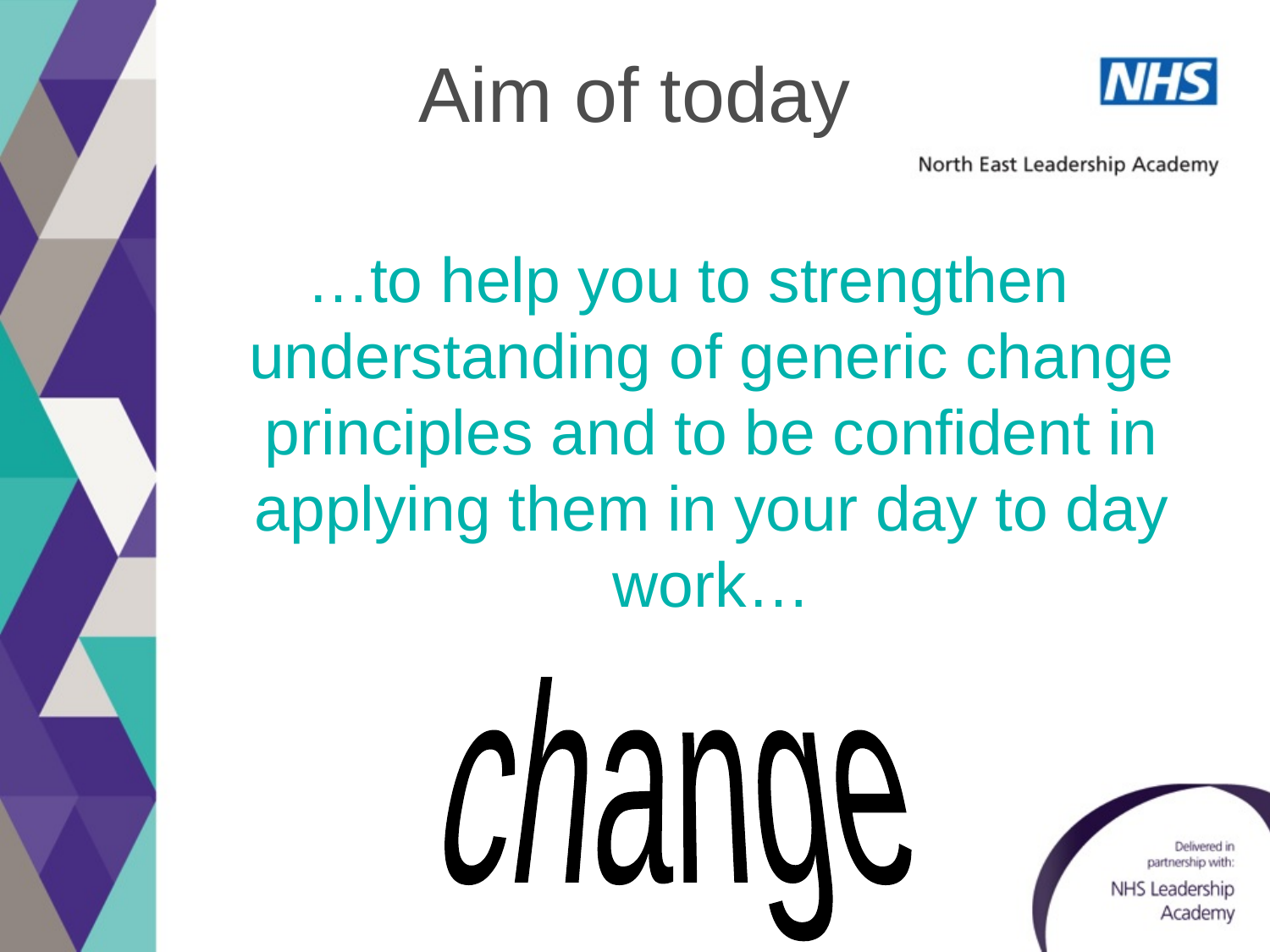

# Aim of today
…to help you to strengthen understanding of generic change principles and to be confident in applying them in your day to day work…
change